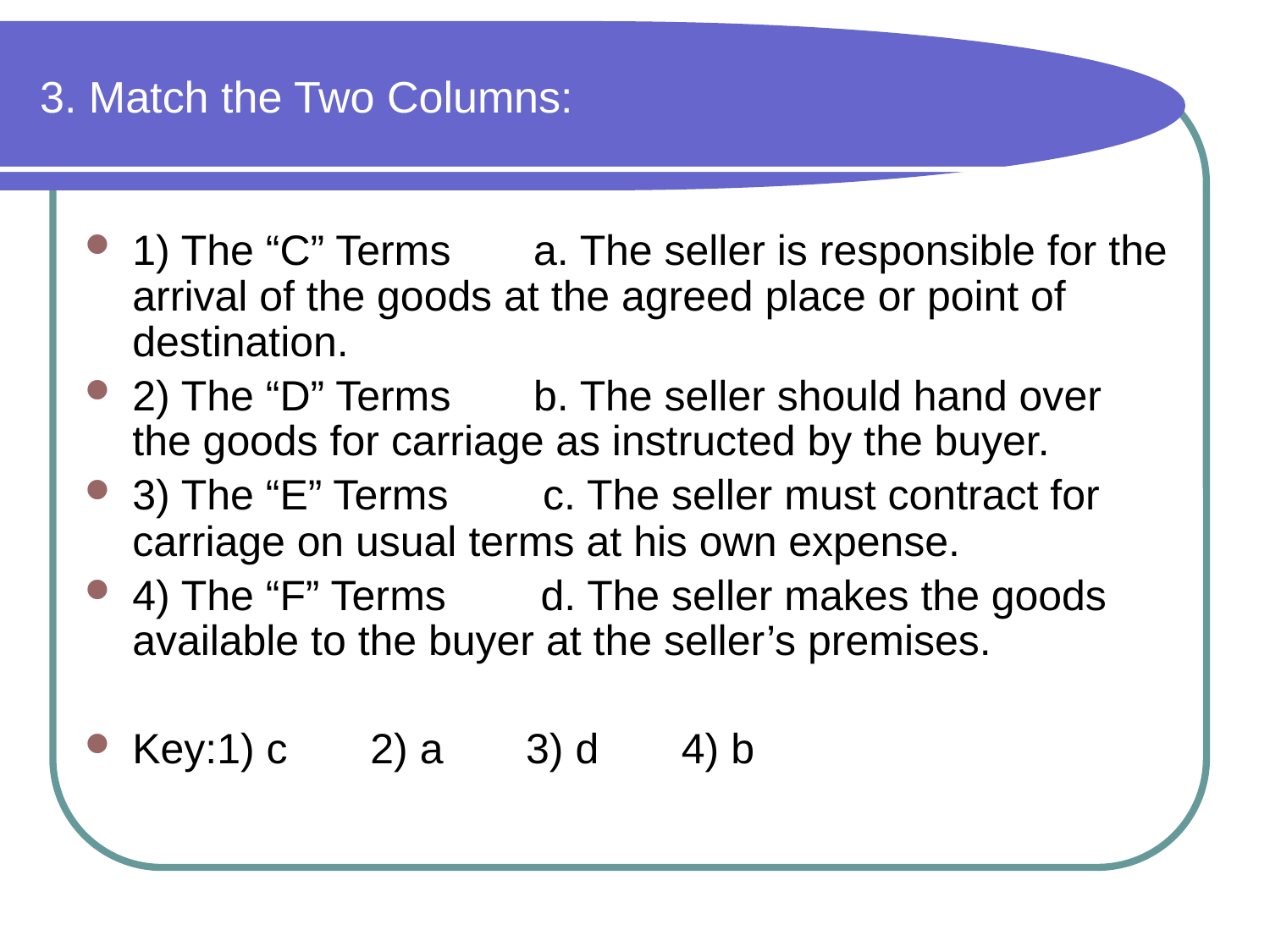

# 3. Match the Two Columns:
1) The “C” Terms       a. The seller is responsible for the arrival of the goods at the agreed place or point of destination.
2) The “D” Terms       b. The seller should hand over the goods for carriage as instructed by the buyer.
3) The “E” Terms        c. The seller must contract for carriage on usual terms at his own expense.
4) The “F” Terms        d. The seller makes the goods available to the buyer at the seller’s premises.

Key:1) c       2) a       3) d       4) b